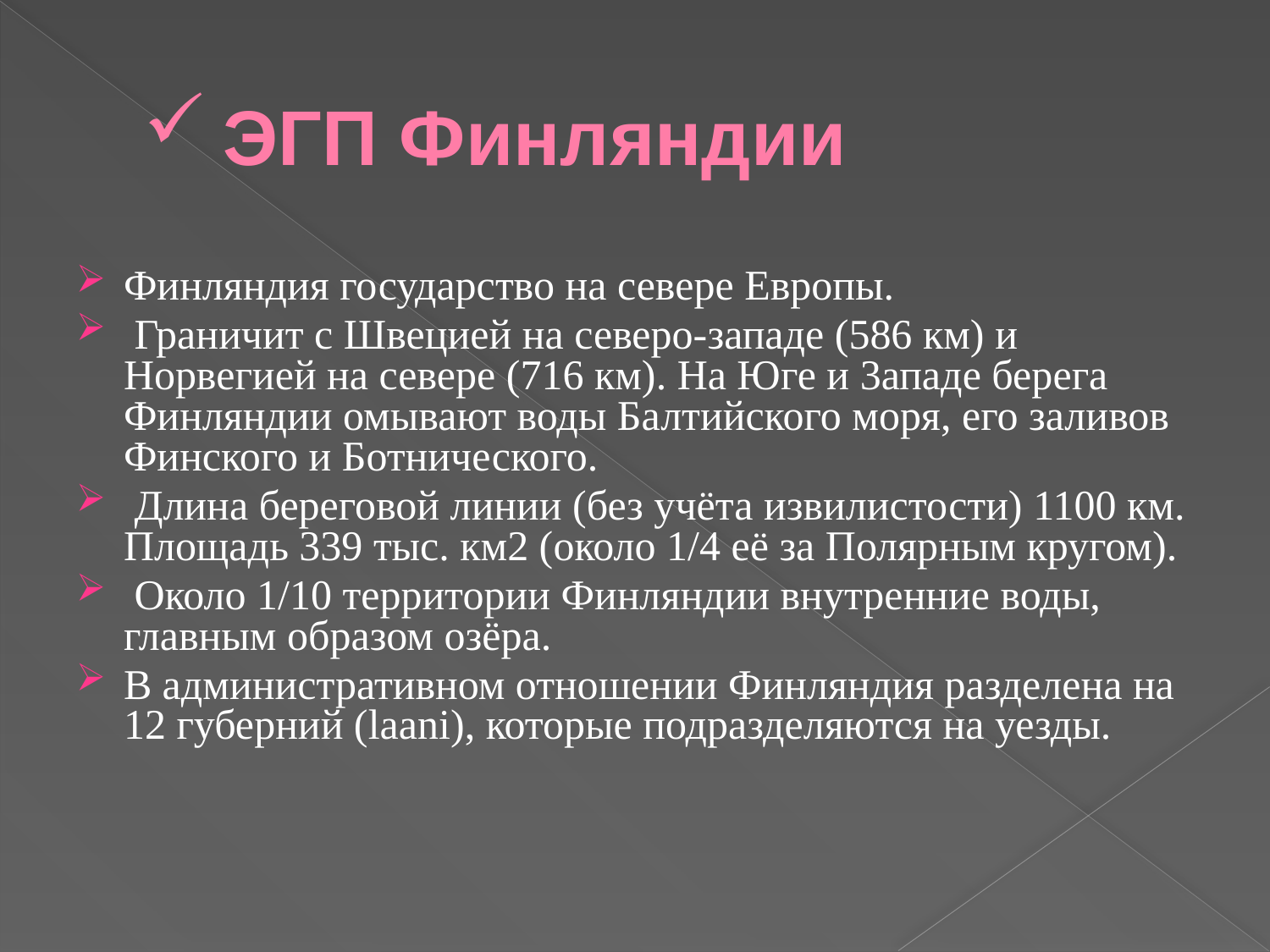

# ЭГП Финляндии
Финляндия государство на севере Европы.
 Граничит с Швецией на северо-западе (586 км) и Норвегией на севере (716 км). На Юге и 3ападе берега Финляндии омывают воды Балтийского моря, его заливов Финского и Ботнического.
 Длина береговой линии (без учёта извилистости) 1100 км. Площадь 339 тыс. км2 (около 1/4 её за Полярным кругом).
 Около 1/10 территории Финляндии внутренние воды, главным образом озёра.
В административном отношении Финляндия разделена на 12 губерний (laani), которые подразделяются на уезды.